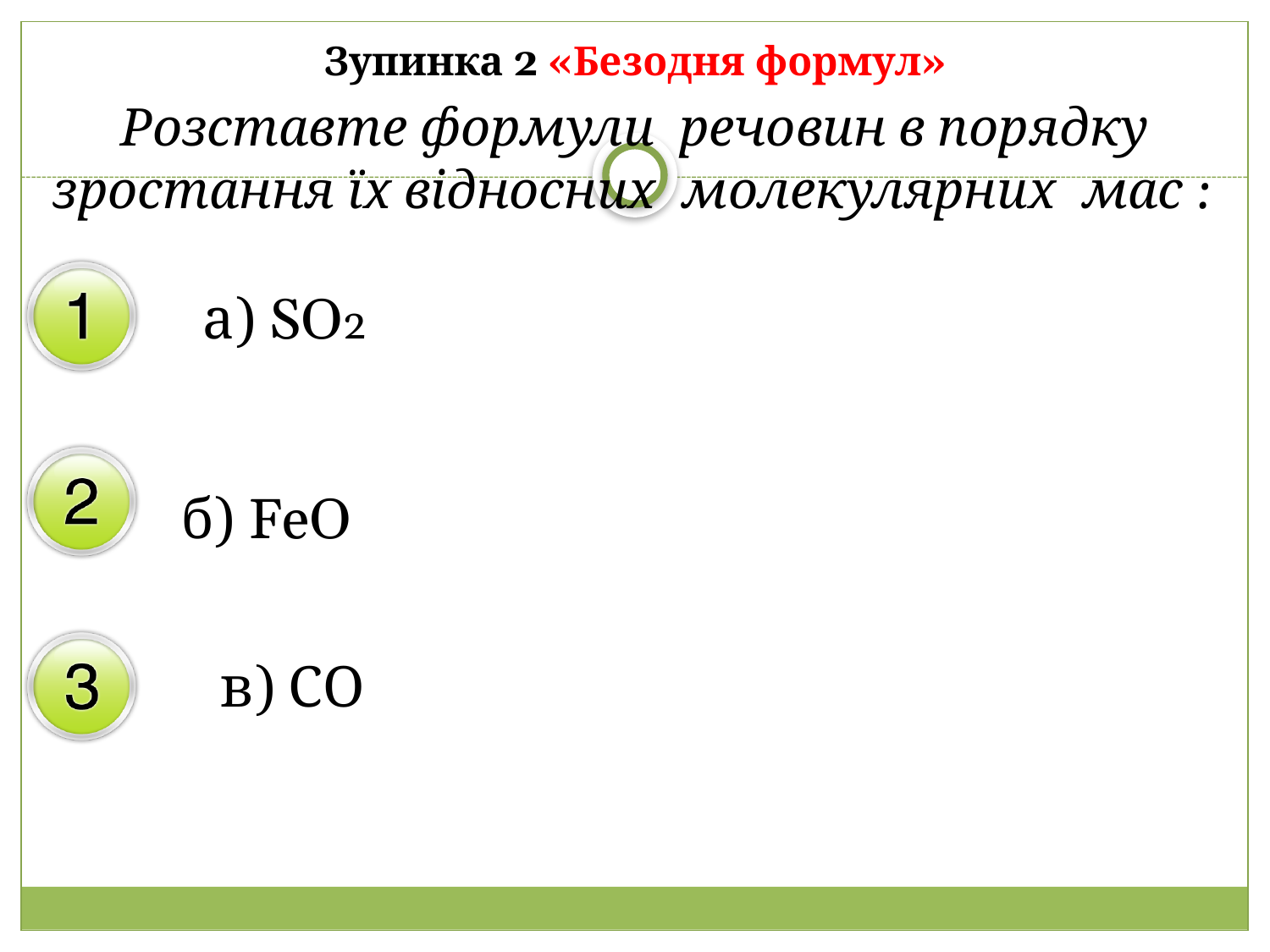

Зупинка 2 «Безодня формул»
Розставте формули  речовин в порядку зростання їх відносних  молекулярних  мас :
а) SO2
б) FeO
в) СО